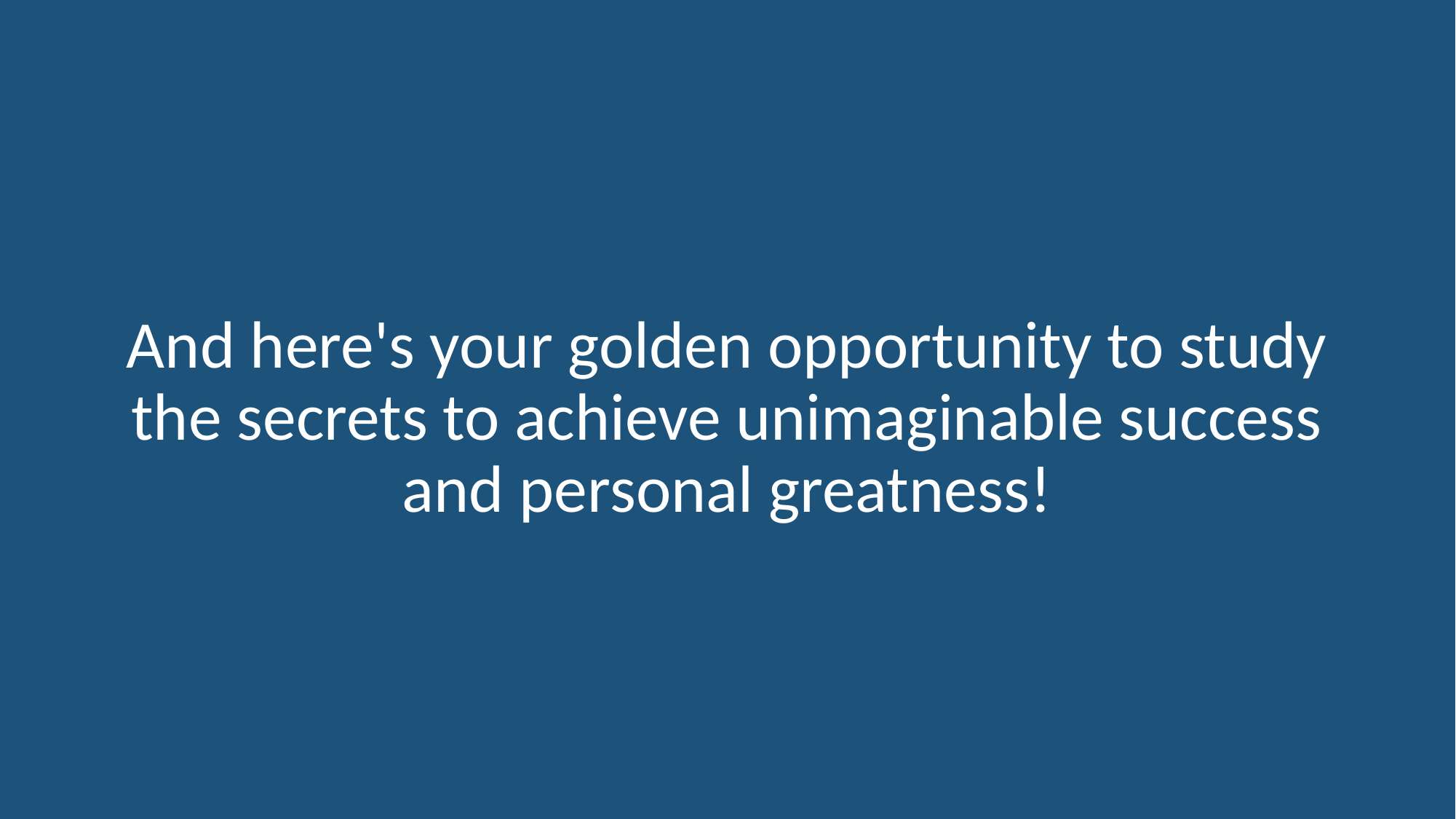

# And here's your golden opportunity to study the secrets to achieve unimaginable success and personal greatness!